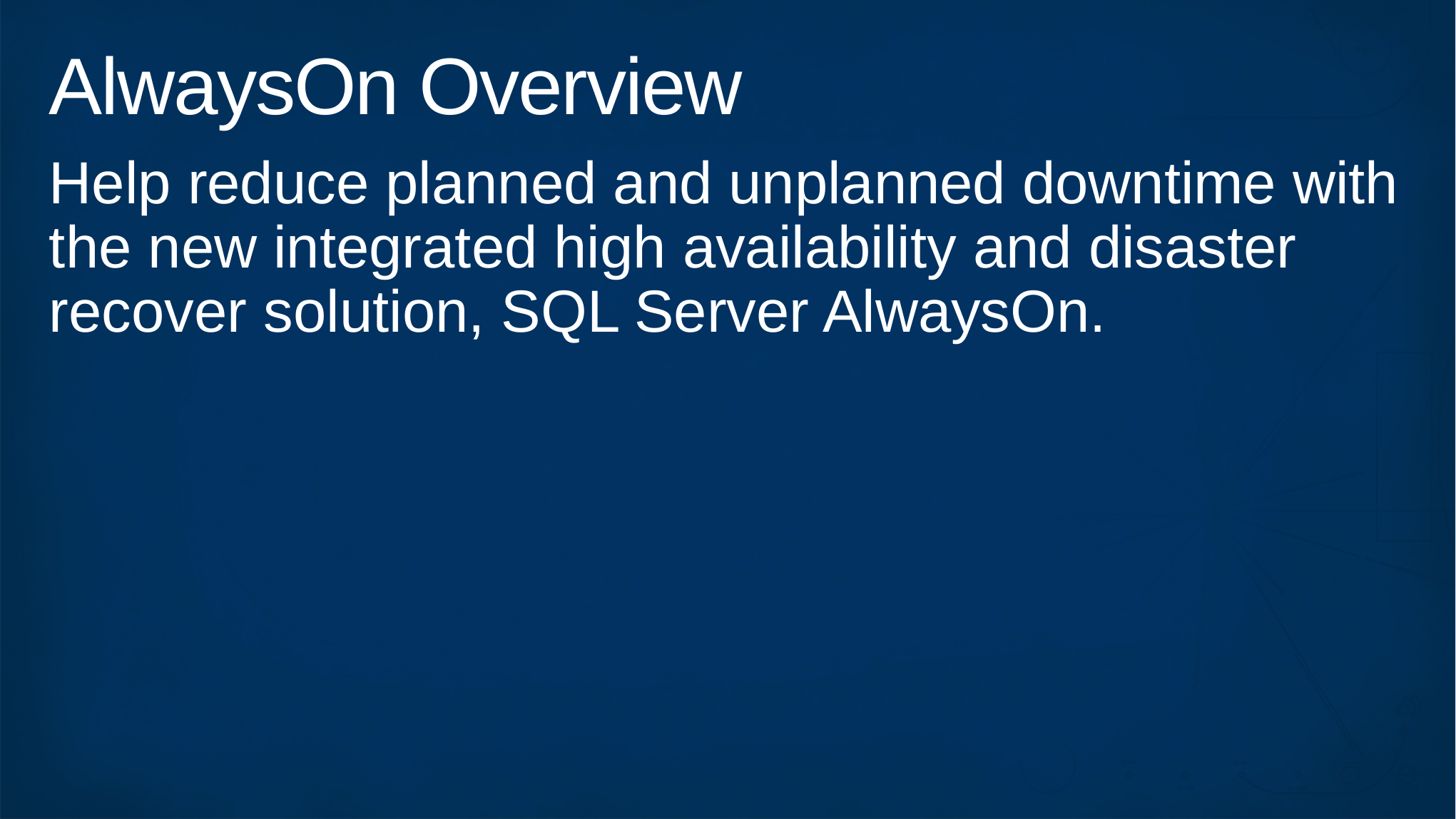

# AlwaysOn Overview
Help reduce planned and unplanned downtime with the new integrated high availability and disaster recover solution, SQL Server AlwaysOn.